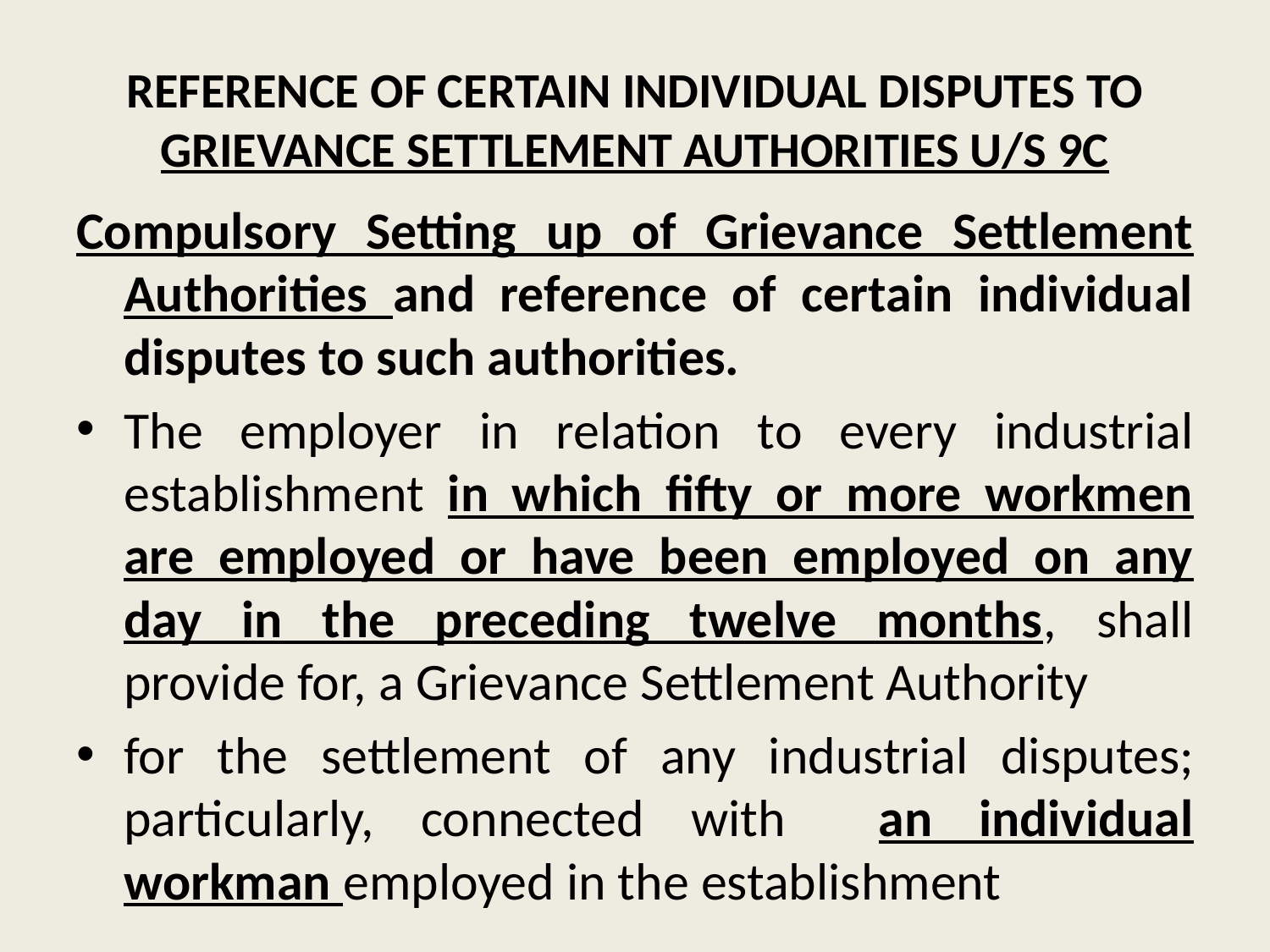

# REFERENCE OF CERTAIN INDIVIDUAL DISPUTES TO GRIEVANCE SETTLEMENT AUTHORITIES U/S 9C
Compulsory Setting up of Grievance Settlement Authorities and reference of certain individual disputes to such authorities.
The employer in relation to every industrial establishment in which fifty or more workmen are employed or have been employed on any day in the preceding twelve months, shall provide for, a Grievance Settlement Authority
for the settlement of any industrial disputes; particularly, connected with  an individual workman employed in the establishment